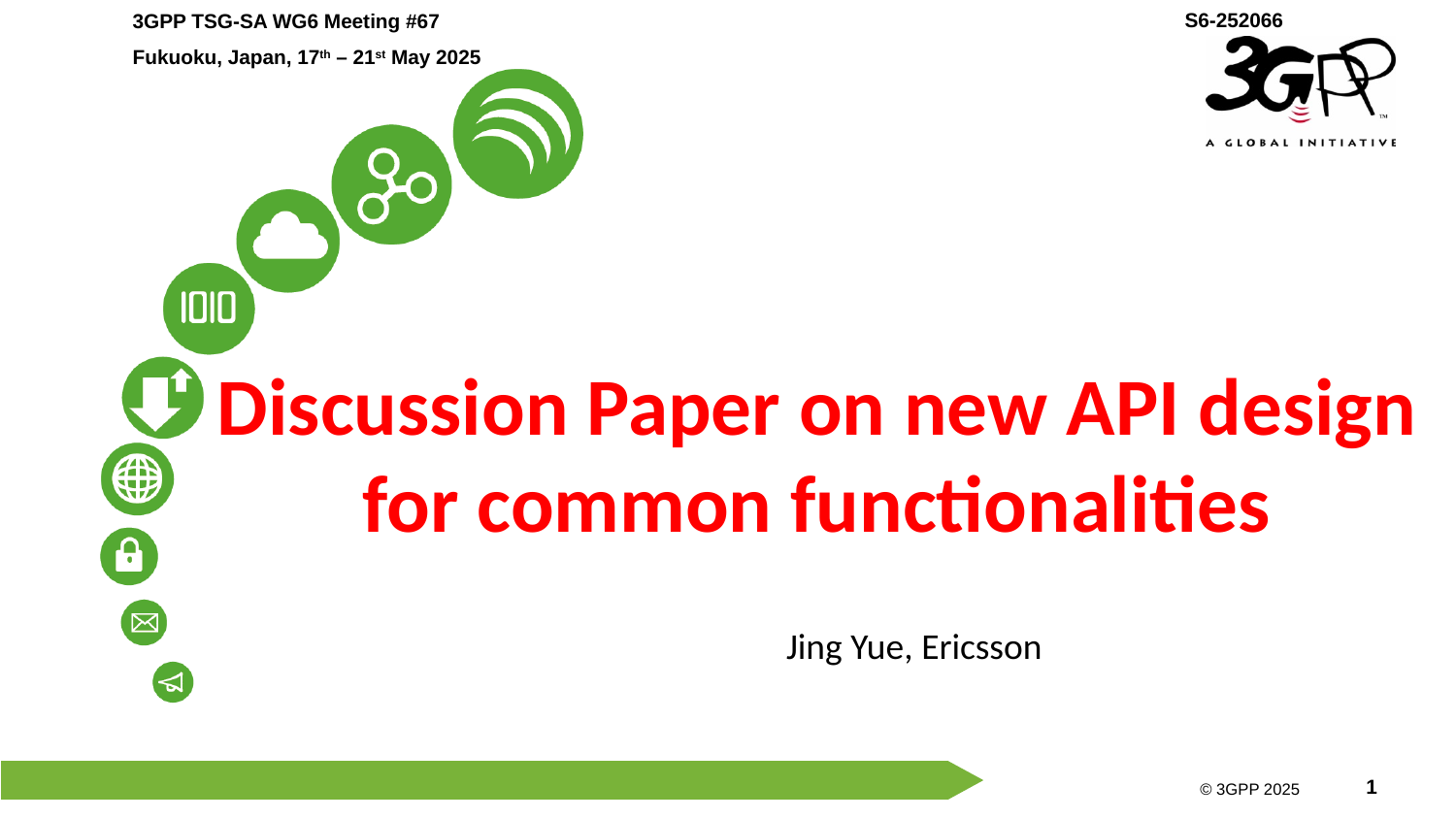

Discussion Paper on new API design for common functionalities
Jing Yue, Ericsson